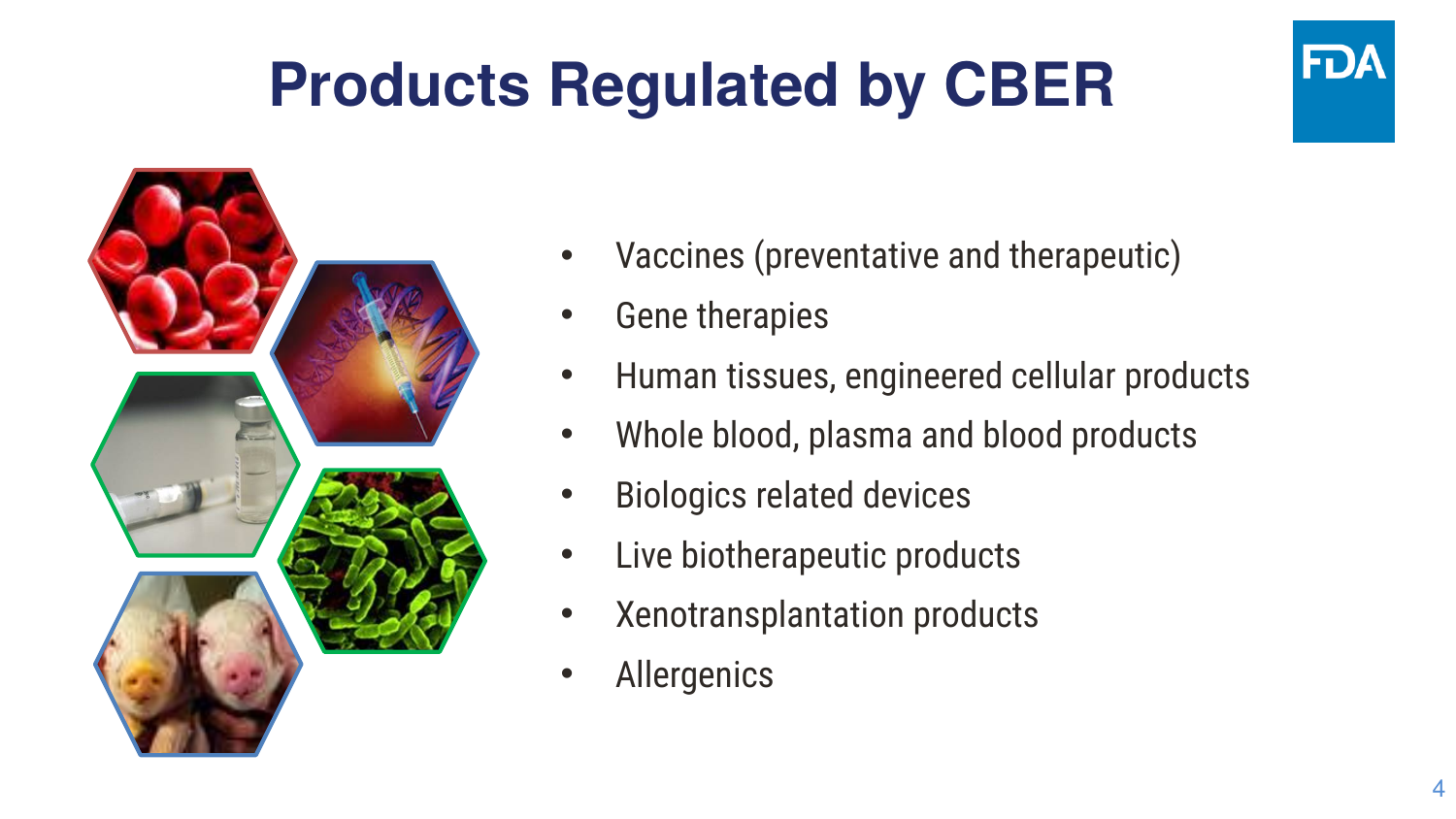

# Products Regulated by CBER

Vaccines (preventative and therapeutic)
Gene therapies
Human tissues, engineered cellular products
Whole blood, plasma and blood products
Biologics related devices
Live biotherapeutic products
Xenotransplantation products
Allergenics